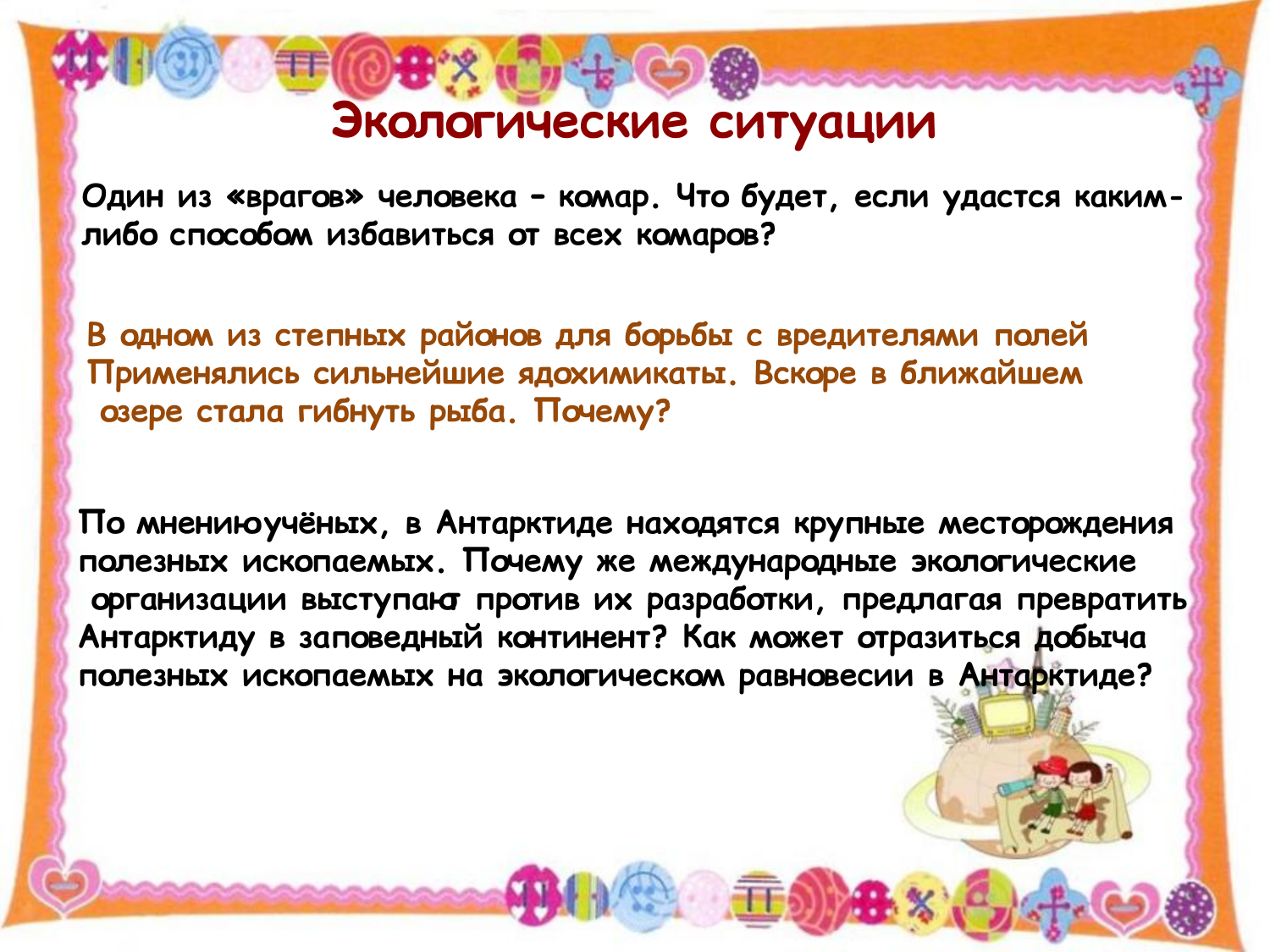

1.12.15
http://aida.ucoz.ru
15
Экологические ситуации
Один из «врагов» человека – комар. Что будет, если удастся каким-либо способом избавиться от всех комаров?
В одном из степных районов для борьбы с вредителями полей
Применялись сильнейшие ядохимикаты. Вскоре в ближайшем
 озере стала гибнуть рыба. Почему?
По мнению учёных, в Антарктиде находятся крупные месторождения
полезных ископаемых. Почему же международные экологические
 организации выступают против их разработки, предлагая превратить
Антарктиду в заповедный континент? Как может отразиться добыча
полезных ископаемых на экологическом равновесии в Антарктиде?